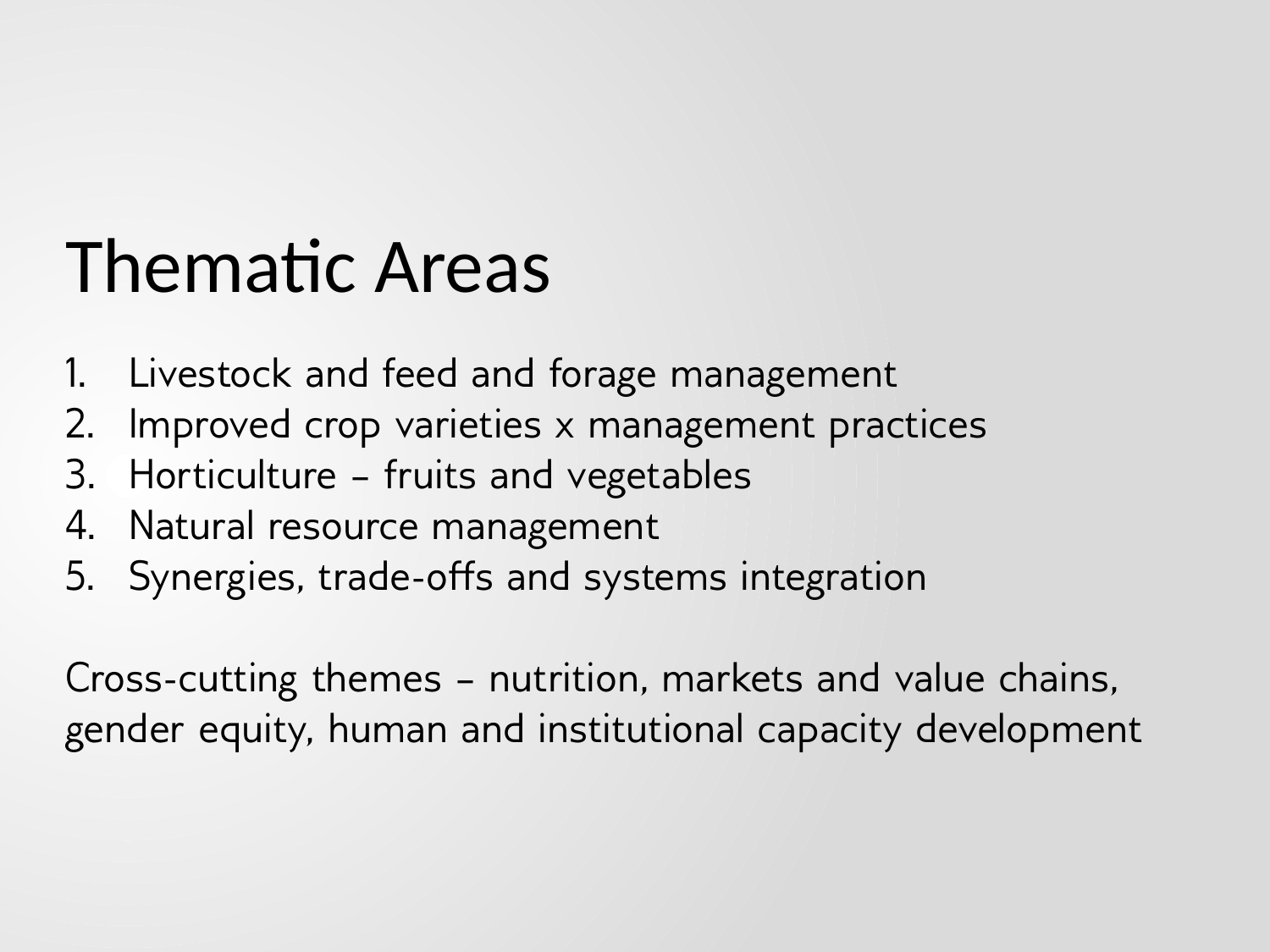

Thematic Areas
Livestock and feed and forage management
Improved crop varieties x management practices
Horticulture – fruits and vegetables
Natural resource management
Synergies, trade-offs and systems integration

Cross-cutting themes – nutrition, markets and value chains, gender equity, human and institutional capacity development